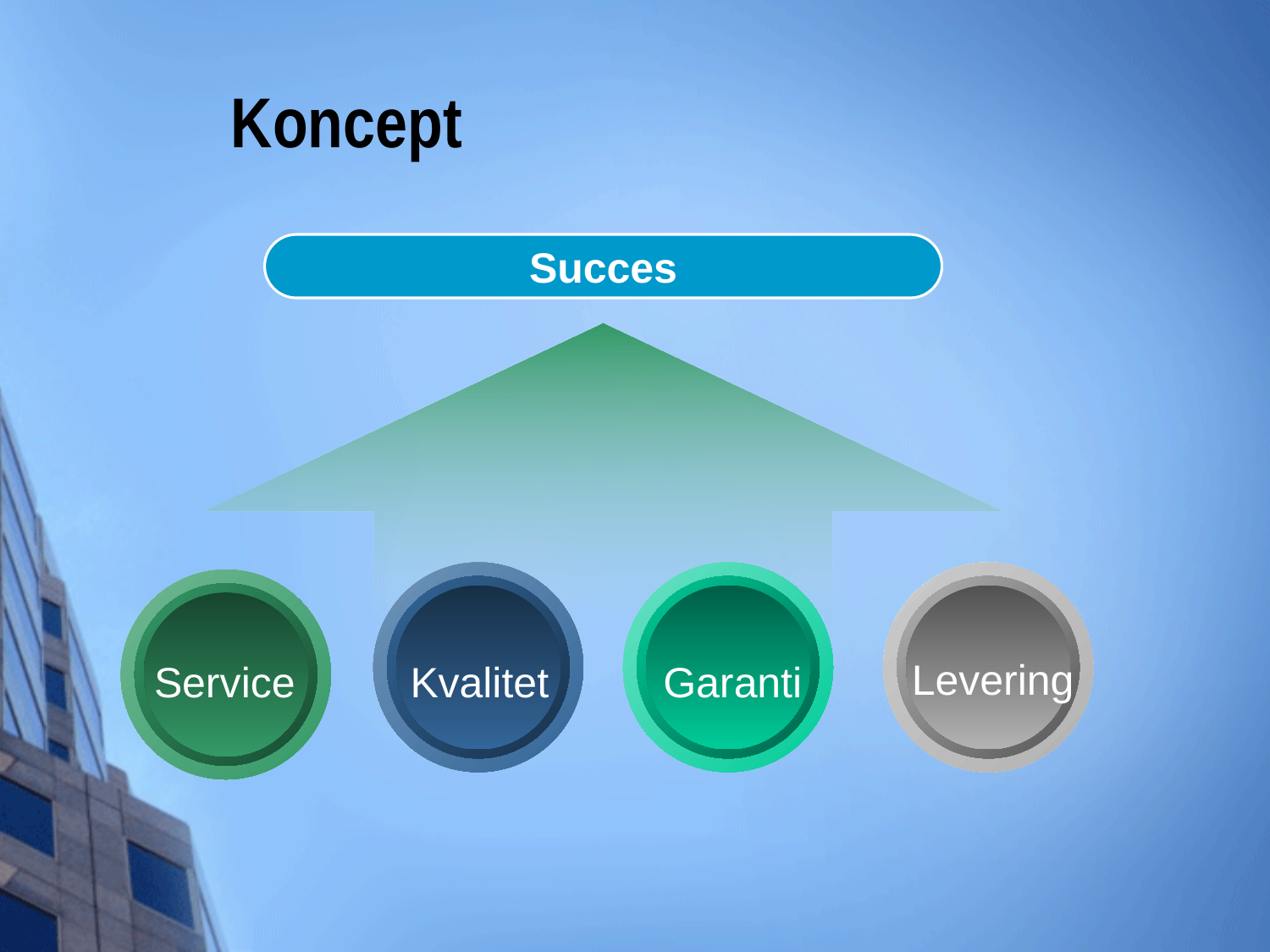

# Koncept
Succes

Levering
Service
Kvalitet
Garanti